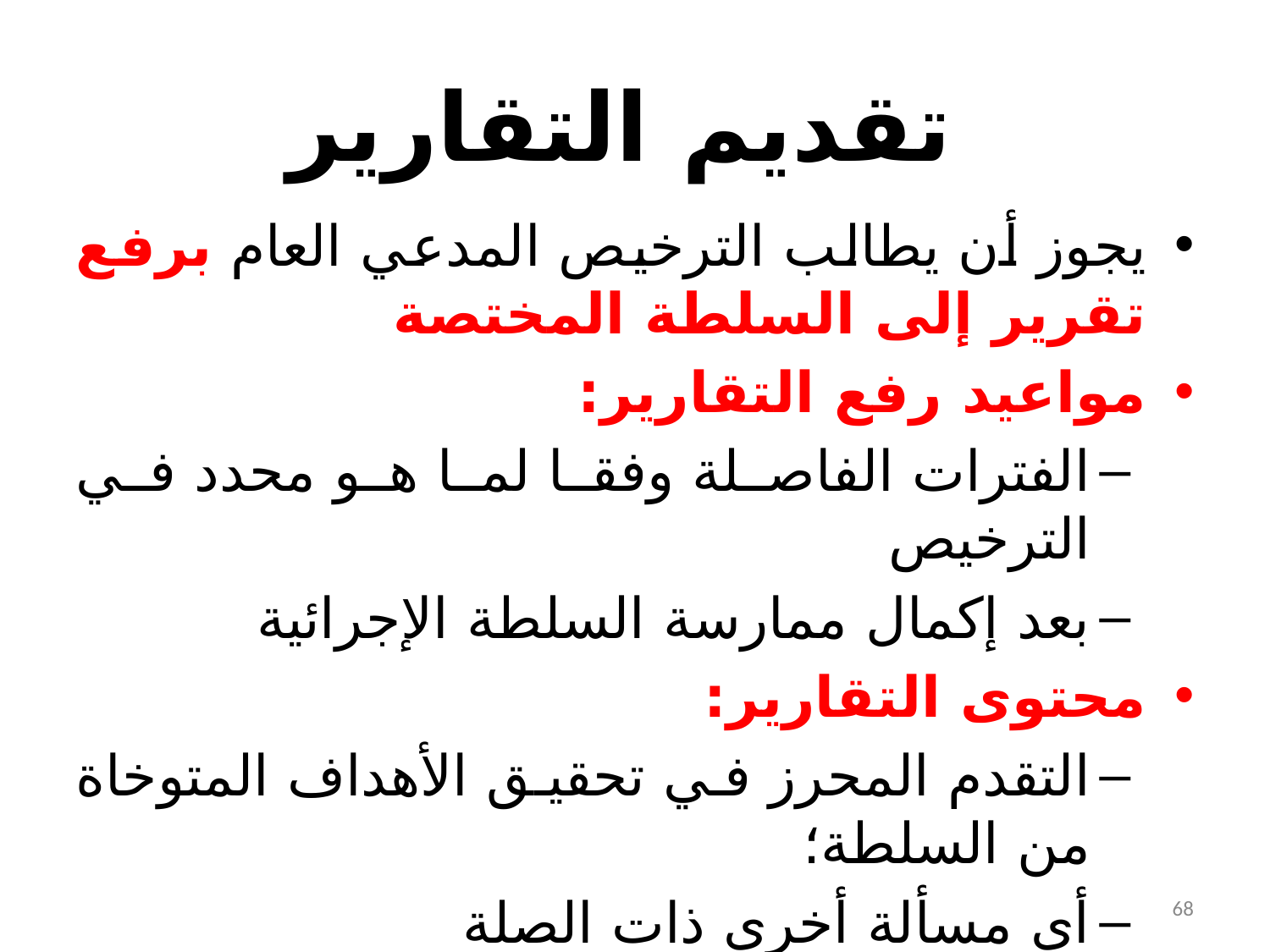

# تقديم التقارير

يجوز أن يطالب الترخيص المدعي العام برفع تقرير إلى السلطة المختصة
مواعيد رفع التقارير:
الفترات الفاصلة وفقا لما هو محدد في الترخيص
بعد إكمال ممارسة السلطة الإجرائية
محتوى التقارير:
التقدم المحرز في تحقيق الأهداف المتوخاة من السلطة؛
أي مسألة أخرى ذات الصلة
68